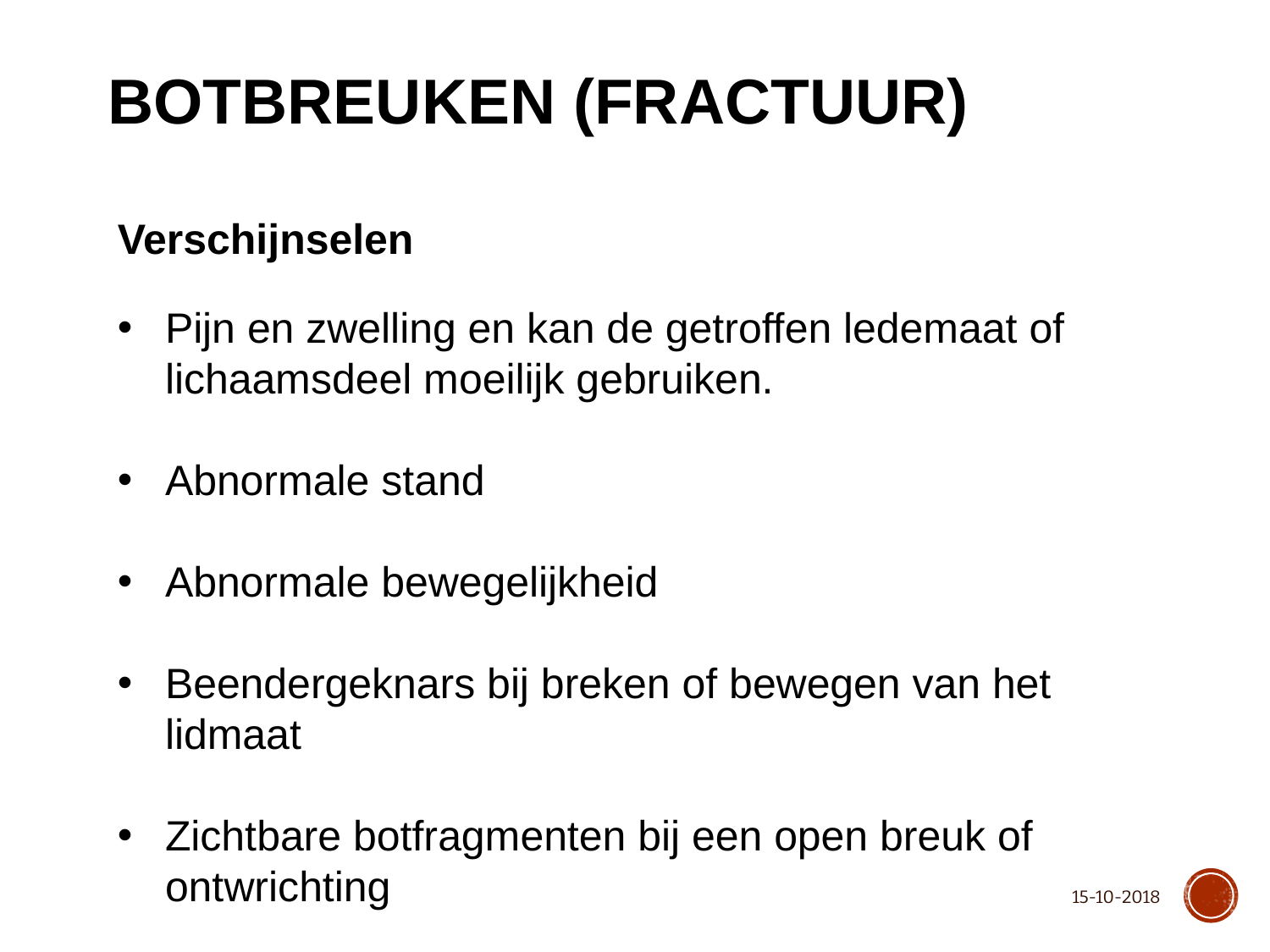

# Botbreuken (Fractuur)
Verschijnselen

Pijn en zwelling en kan de getroffen ledemaat of lichaamsdeel moeilijk gebruiken.

Abnormale stand

Abnormale bewegelijkheid

Beendergeknars bij breken of bewegen van het lidmaat

Zichtbare botfragmenten bij een open breuk of ontwrichting

15-10-2018